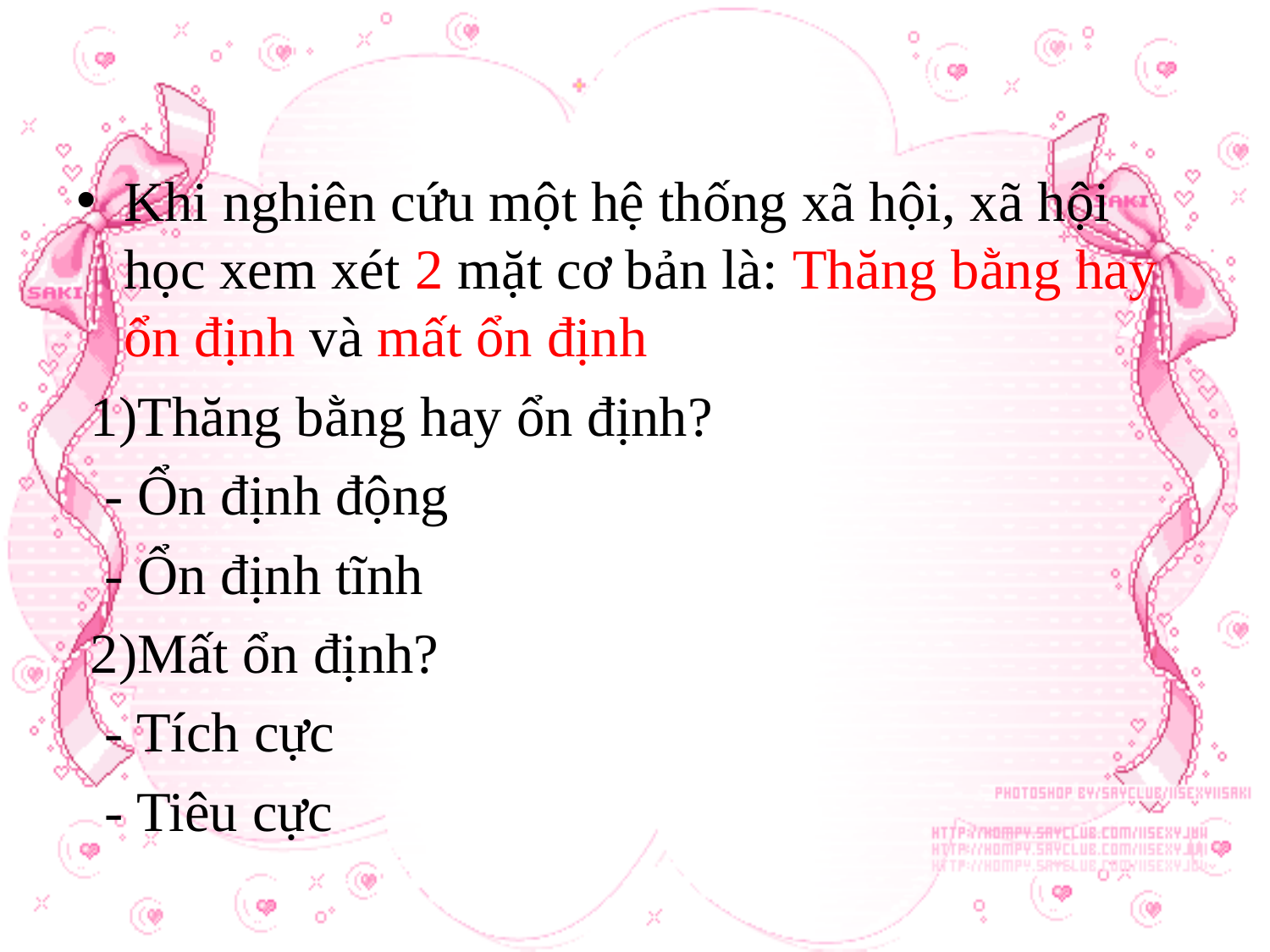

#
Khi nghiên cứu một hệ thống xã hội, xã hội học xem xét 2 mặt cơ bản là: Thăng bằng hay ổn định và mất ổn định
 1)Thăng bằng hay ổn định?
  - Ổn định động
  - Ổn định tĩnh
 2)Mất ổn định?
  - Tích cực
  - Tiêu cực